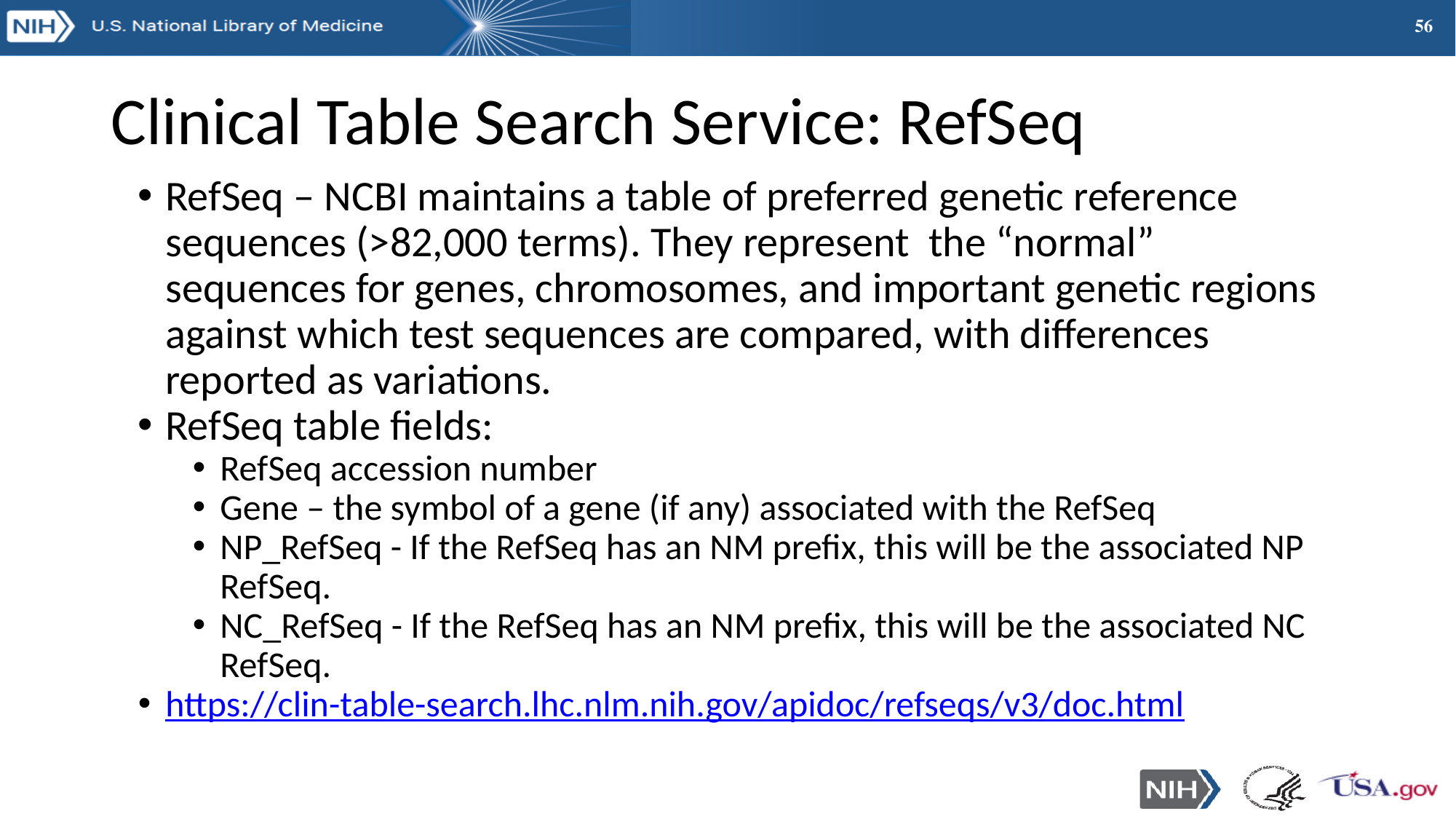

# Clinical Table Search Service: RefSeq
RefSeq – NCBI maintains a table of preferred genetic reference sequences (>82,000 terms). They represent  the “normal” sequences for genes, chromosomes, and important genetic regions against which test sequences are compared, with differences reported as variations.
RefSeq table fields:
RefSeq accession number
Gene – the symbol of a gene (if any) associated with the RefSeq
NP_RefSeq - If the RefSeq has an NM prefix, this will be the associated NP RefSeq.
NC_RefSeq - If the RefSeq has an NM prefix, this will be the associated NC RefSeq.
https://clin-table-search.lhc.nlm.nih.gov/apidoc/refseqs/v3/doc.html